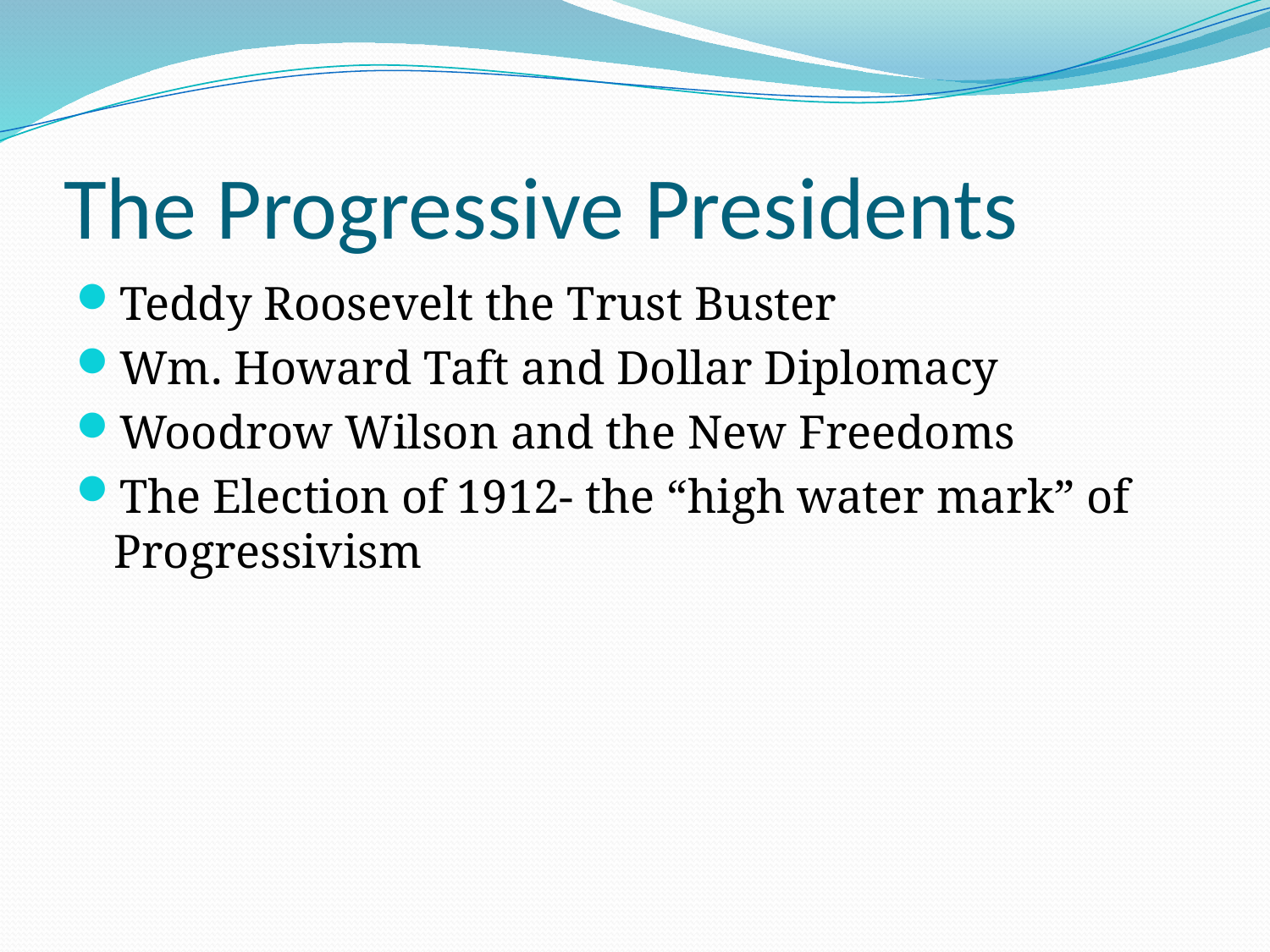

# The Progressive Presidents
Teddy Roosevelt the Trust Buster
Wm. Howard Taft and Dollar Diplomacy
Woodrow Wilson and the New Freedoms
The Election of 1912- the “high water mark” of Progressivism